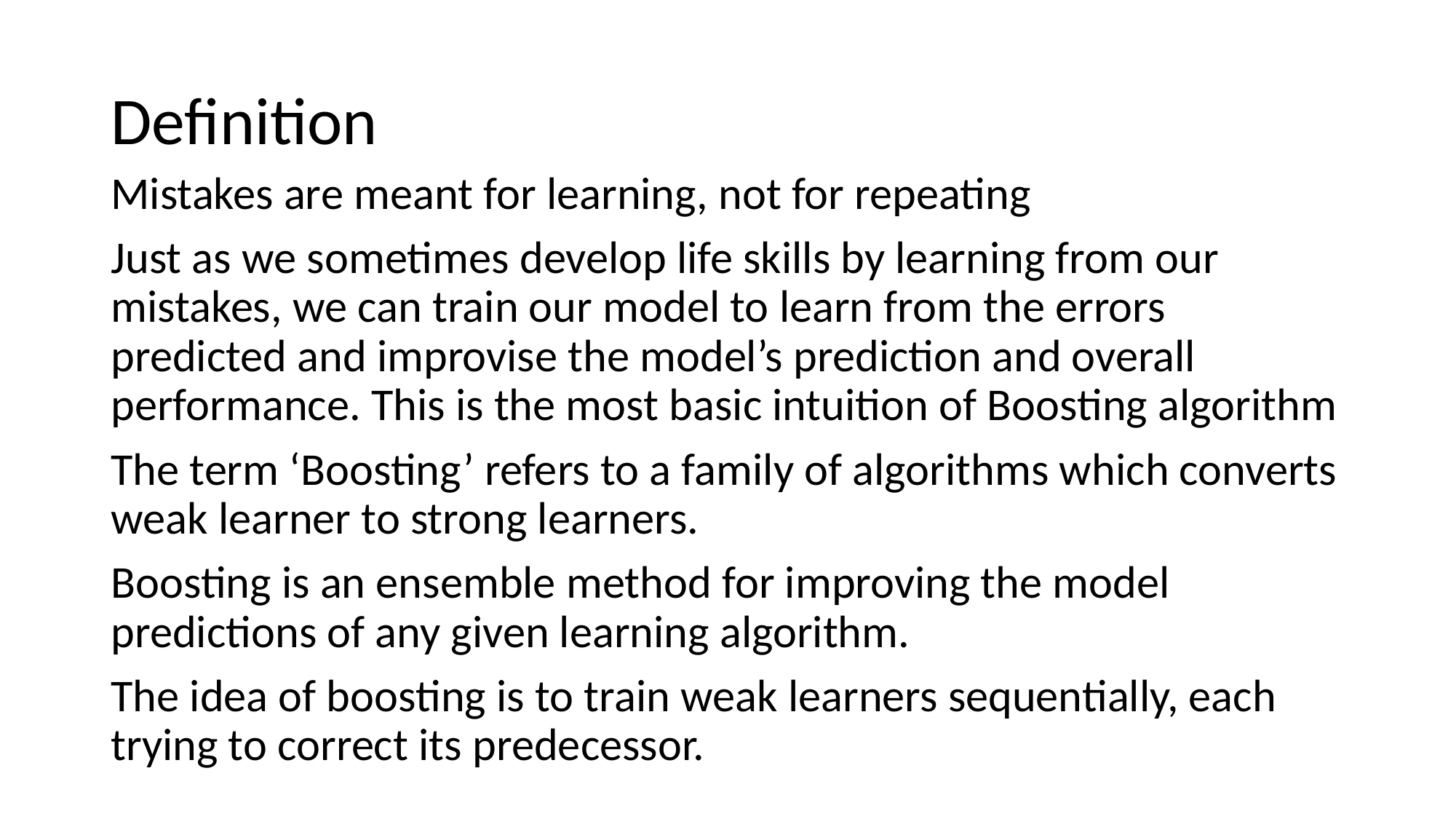

# Definition
Mistakes are meant for learning, not for repeating
Just as we sometimes develop life skills by learning from our mistakes, we can train our model to learn from the errors predicted and improvise the model’s prediction and overall performance. This is the most basic intuition of Boosting algorithm
The term ‘Boosting’ refers to a family of algorithms which converts weak learner to strong learners.
Boosting is an ensemble method for improving the model predictions of any given learning algorithm.
The idea of boosting is to train weak learners sequentially, each trying to correct its predecessor.